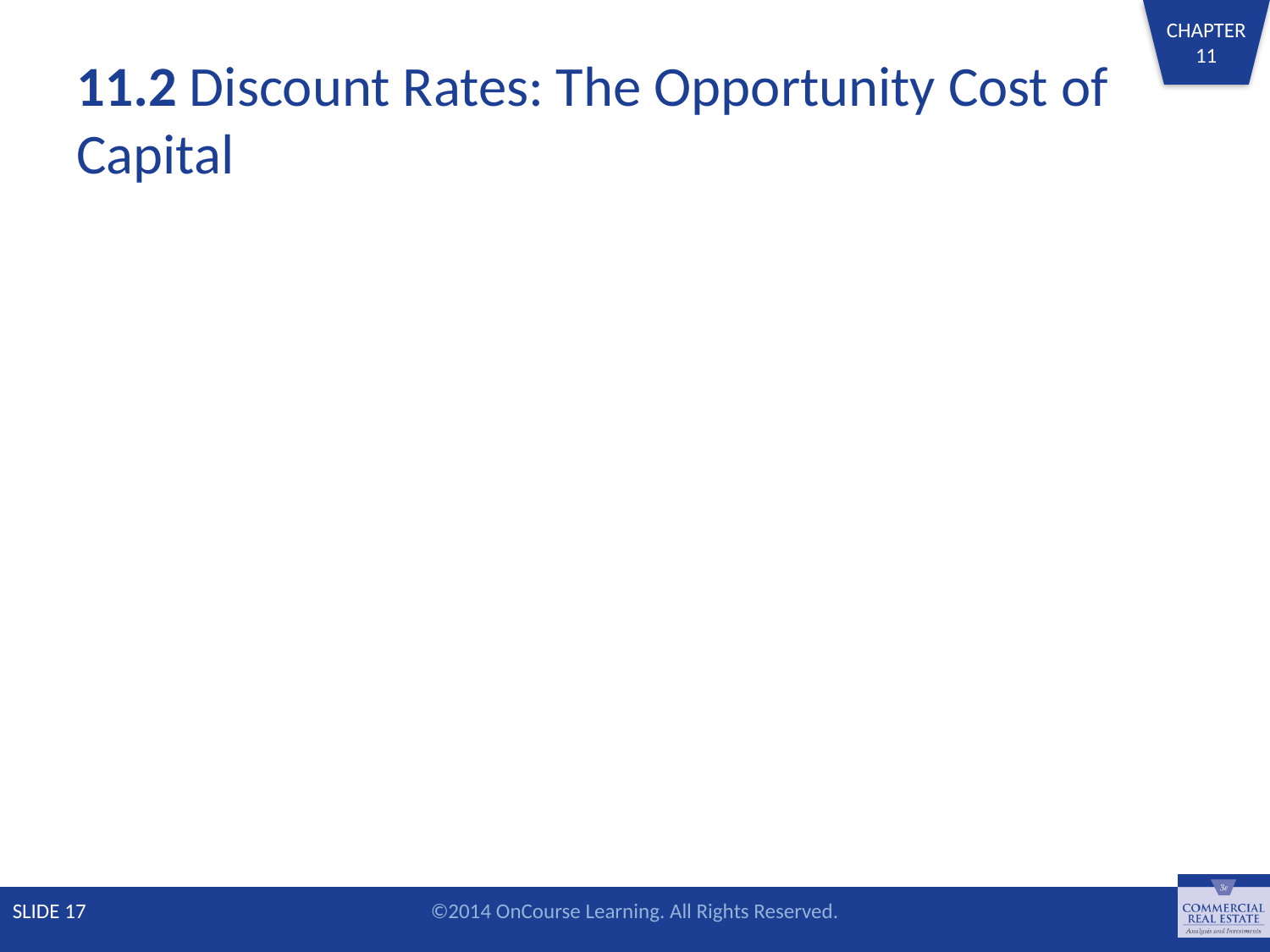

# 11.2 Discount Rates: The Opportunity Cost of Capital

SLIDE 17